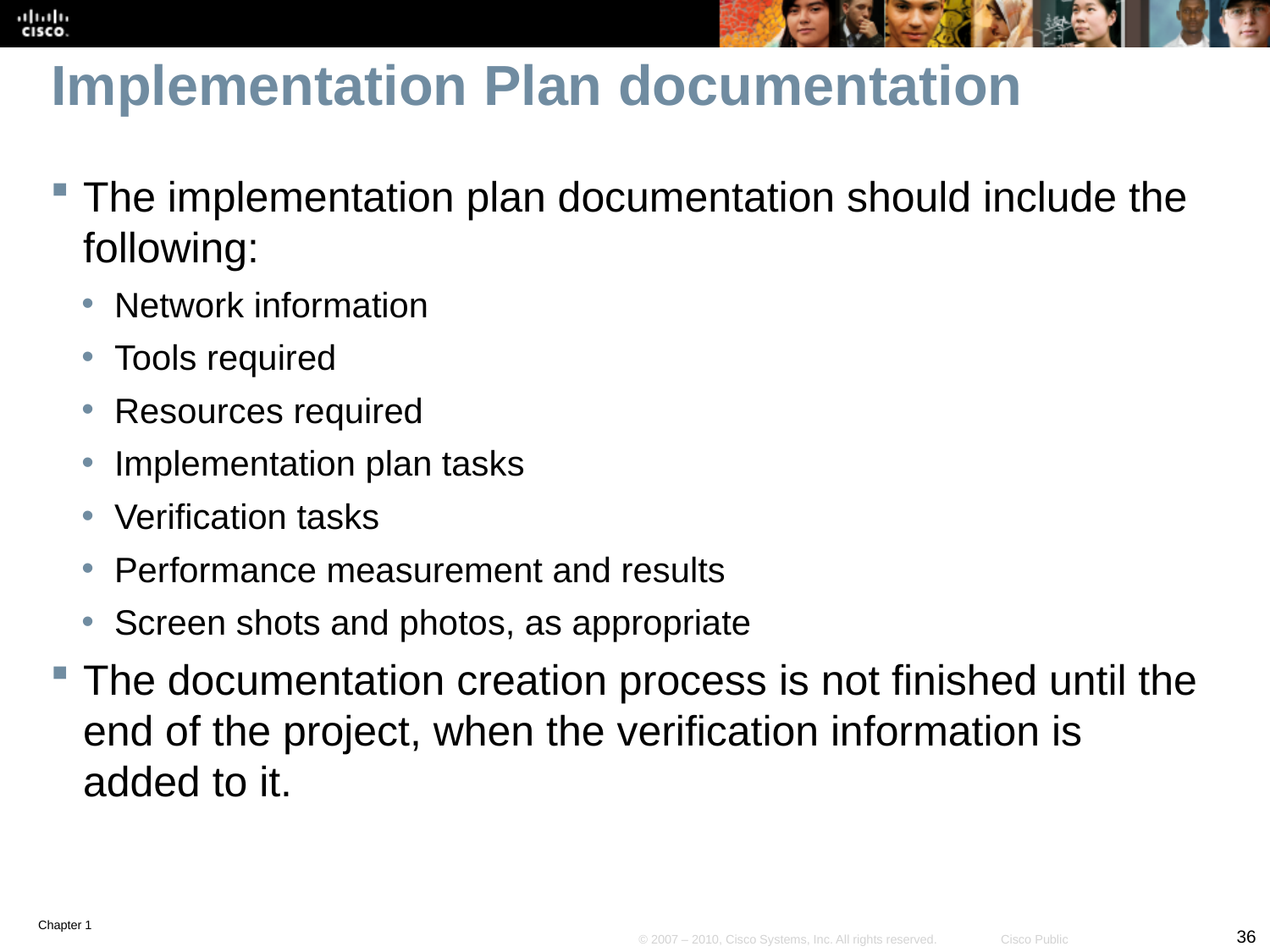

# Implementation Plan documentation
The implementation plan documentation should include the following:
Network information
Tools required
Resources required
Implementation plan tasks
Verification tasks
Performance measurement and results
Screen shots and photos, as appropriate
The documentation creation process is not finished until the end of the project, when the verification information is added to it.